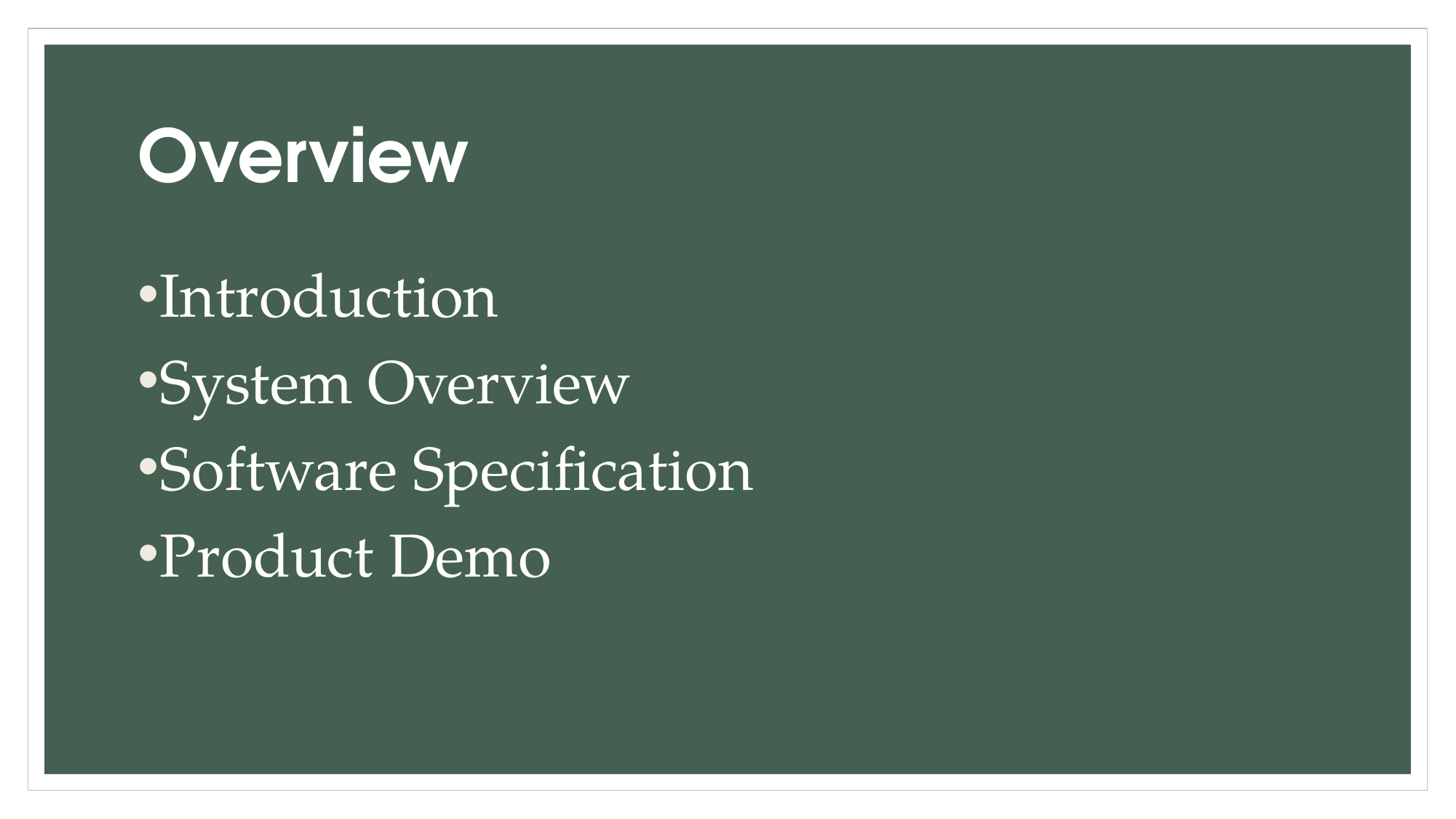

# Overview
Introduction
System Overview
Software Specification
Product Demo